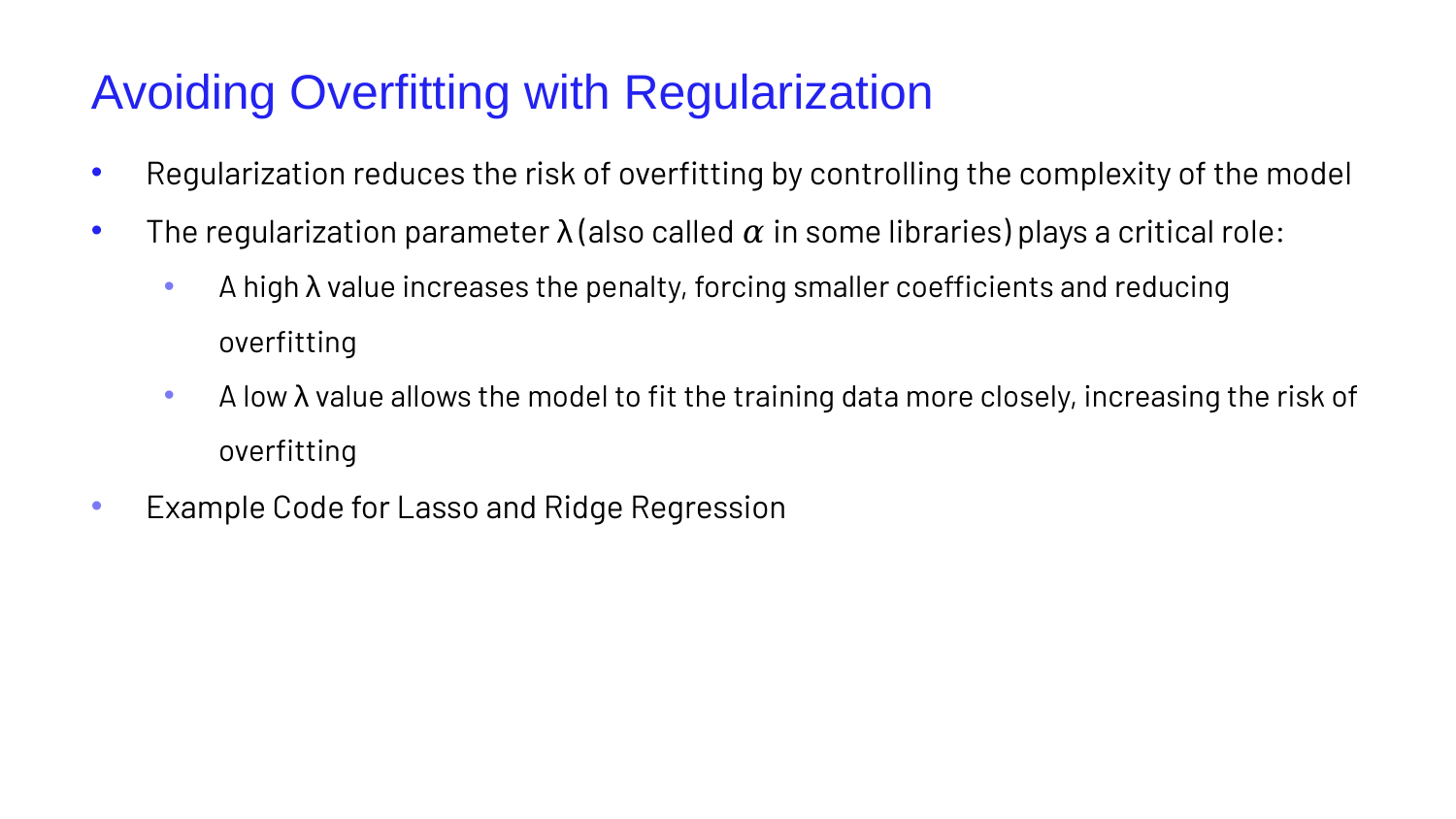

Avoiding Overfitting with Regularization
Regularization reduces the risk of overfitting by controlling the complexity of the model
The regularization parameter λ (also called 𝛼 in some libraries) plays a critical role:
A high λ value increases the penalty, forcing smaller coefficients and reducing overfitting
A low λ value allows the model to fit the training data more closely, increasing the risk of overfitting
Example Code for Lasso and Ridge Regression